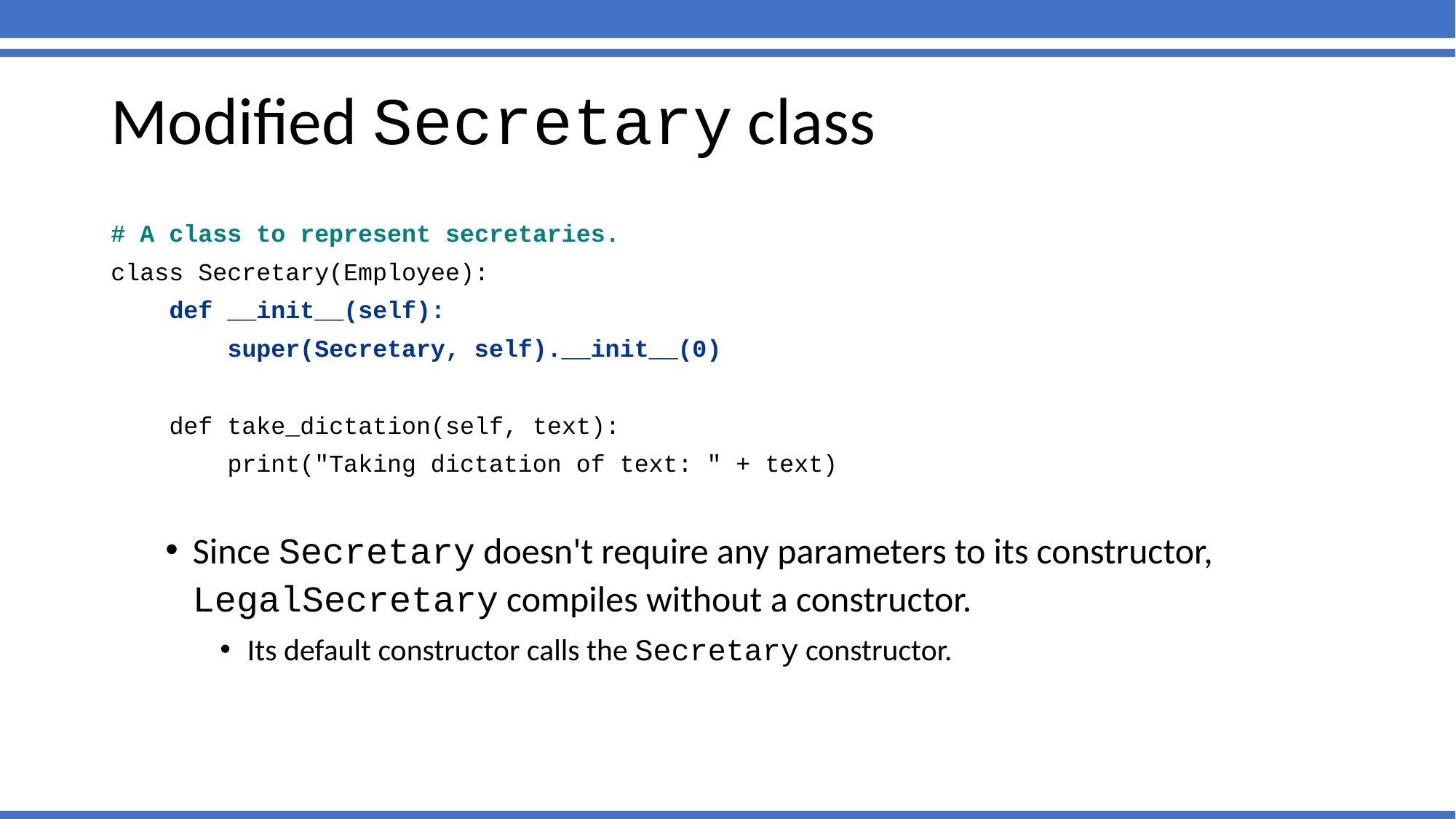

Modified Secretary class
# A class to represent secretaries.
class Secretary(Employee):
    def __init__(self):
        super(Secretary, self).__init__(0)

    def take_dictation(self, text):
        print("Taking dictation of text: " + text)

Since Secretary doesn't require any parameters to its constructor, LegalSecretary compiles without a constructor.
Its default constructor calls the Secretary constructor.